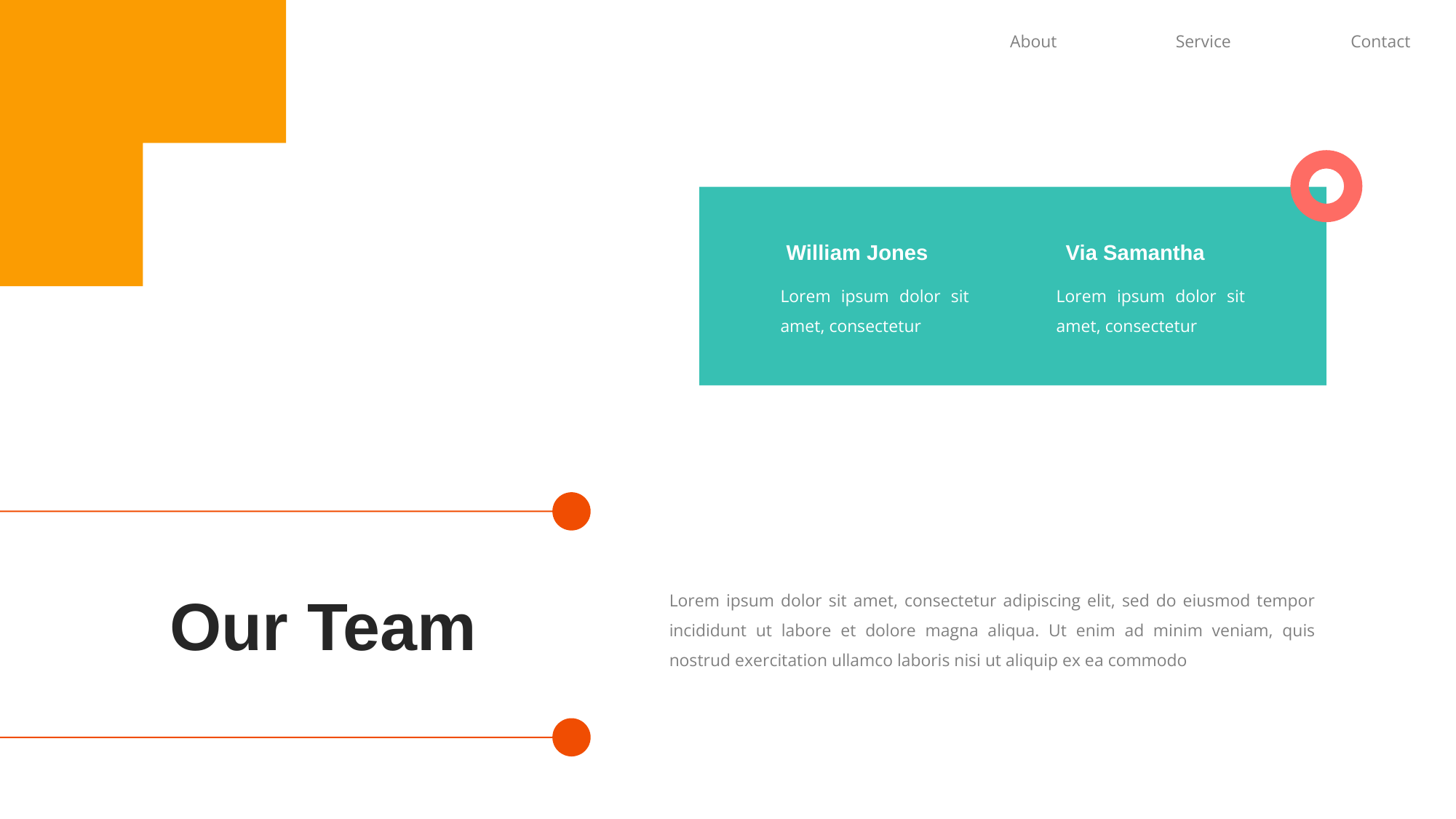

About
Service
Contact

Via Samantha
William Jones
Lorem ipsum dolor sit amet, consectetur
Lorem ipsum dolor sit amet, consectetur

Lorem ipsum dolor sit amet, consectetur adipiscing elit, sed do eiusmod tempor incididunt ut labore et dolore magna aliqua. Ut enim ad minim veniam, quis nostrud exercitation ullamco laboris nisi ut aliquip ex ea commodo
Our Team